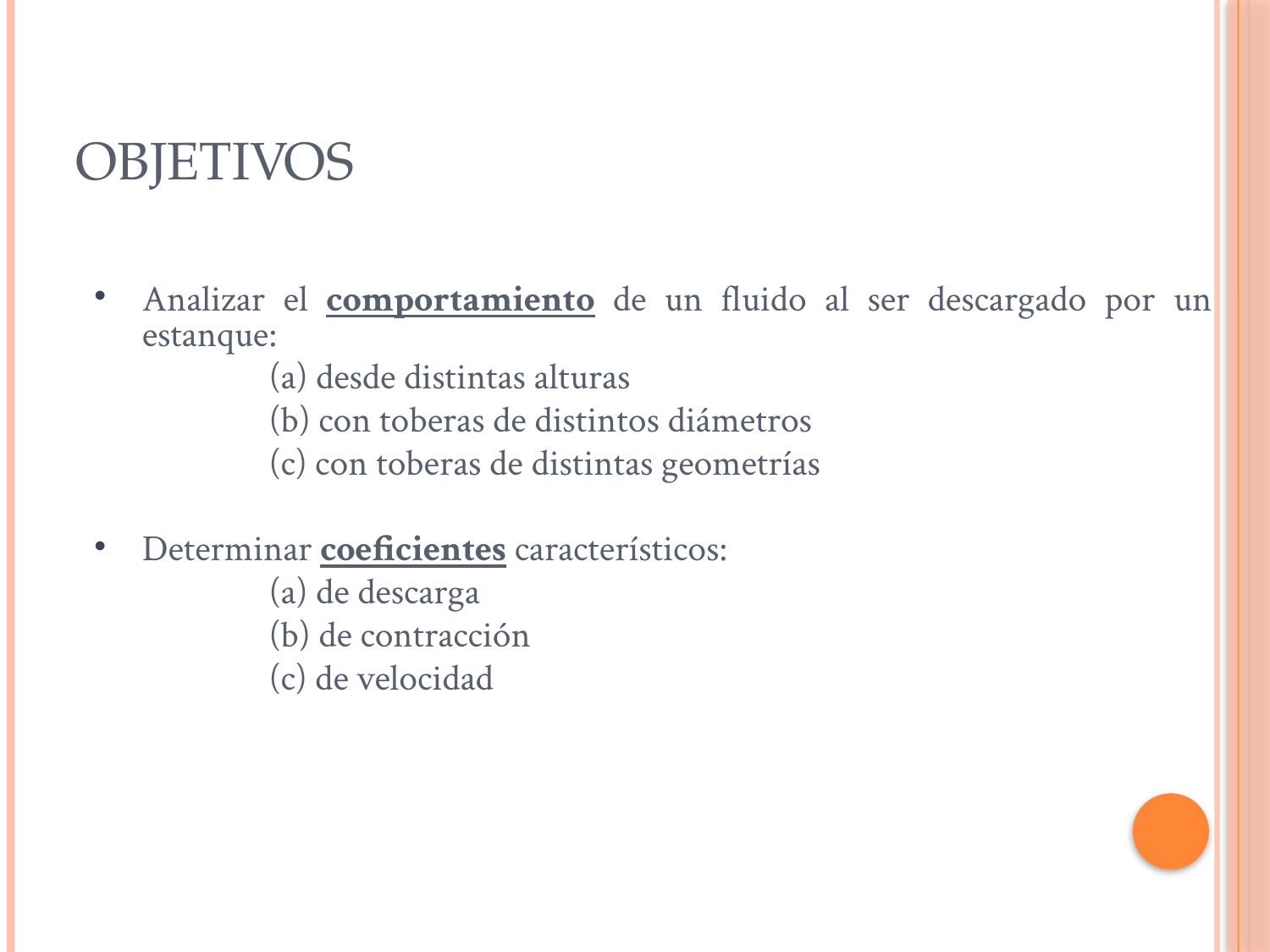

# Objetivos
Analizar el comportamiento de un fluido al ser descargado por un estanque:
		(a) desde distintas alturas
		(b) con toberas de distintos diámetros
		(c) con toberas de distintas geometrías

Determinar coeficientes característicos:
		(a) de descarga
		(b) de contracción
		(c) de velocidad